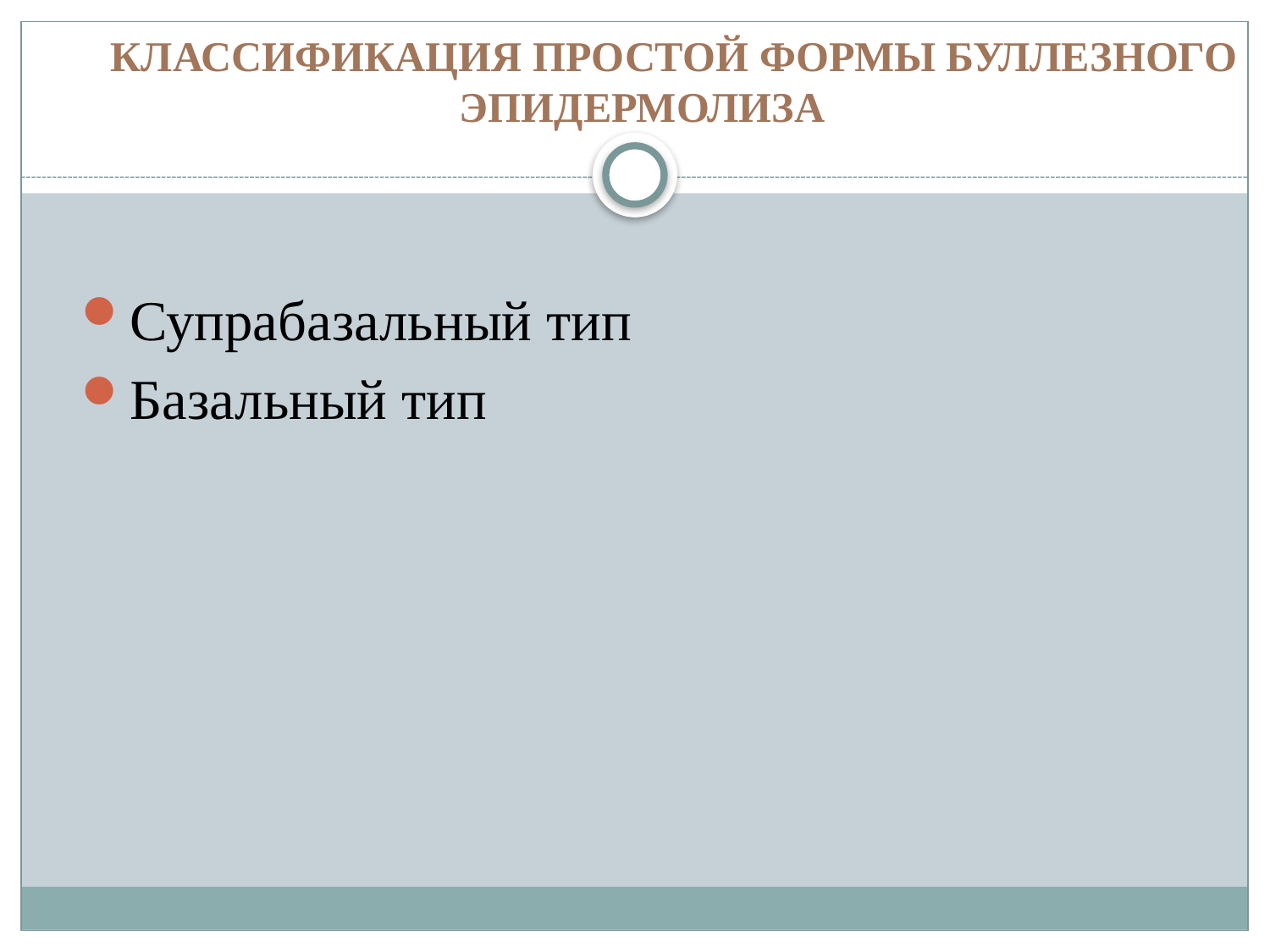

# КЛАССИФИКАЦИЯ ПРОСТОЙ ФОРМЫ БУЛЛЕЗНОГО ЭПИДЕРМОЛИЗА
Супрабазальный тип
Базальный тип